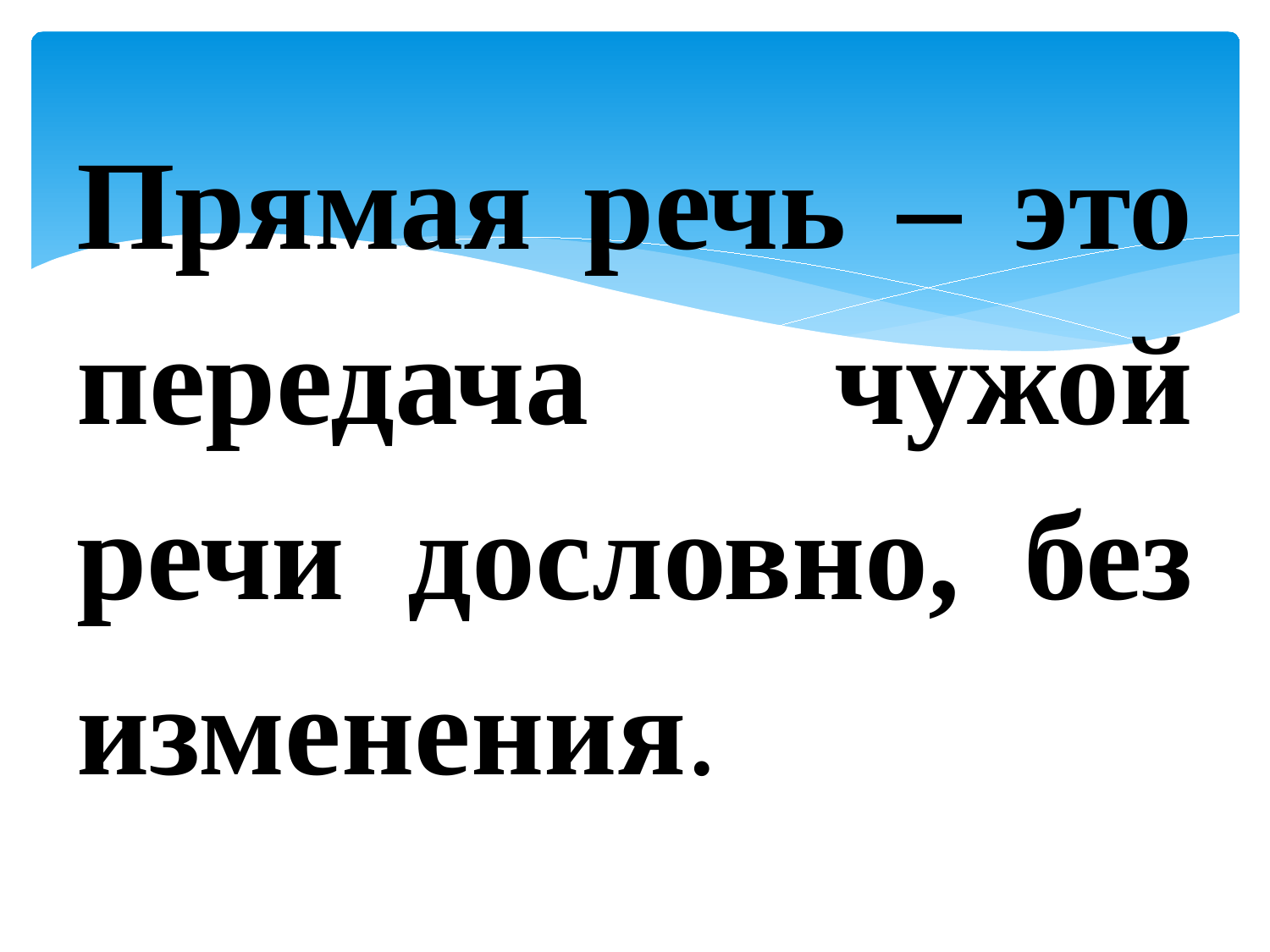

# Прямая речь – это передача чужой речи дословно, без изменения.